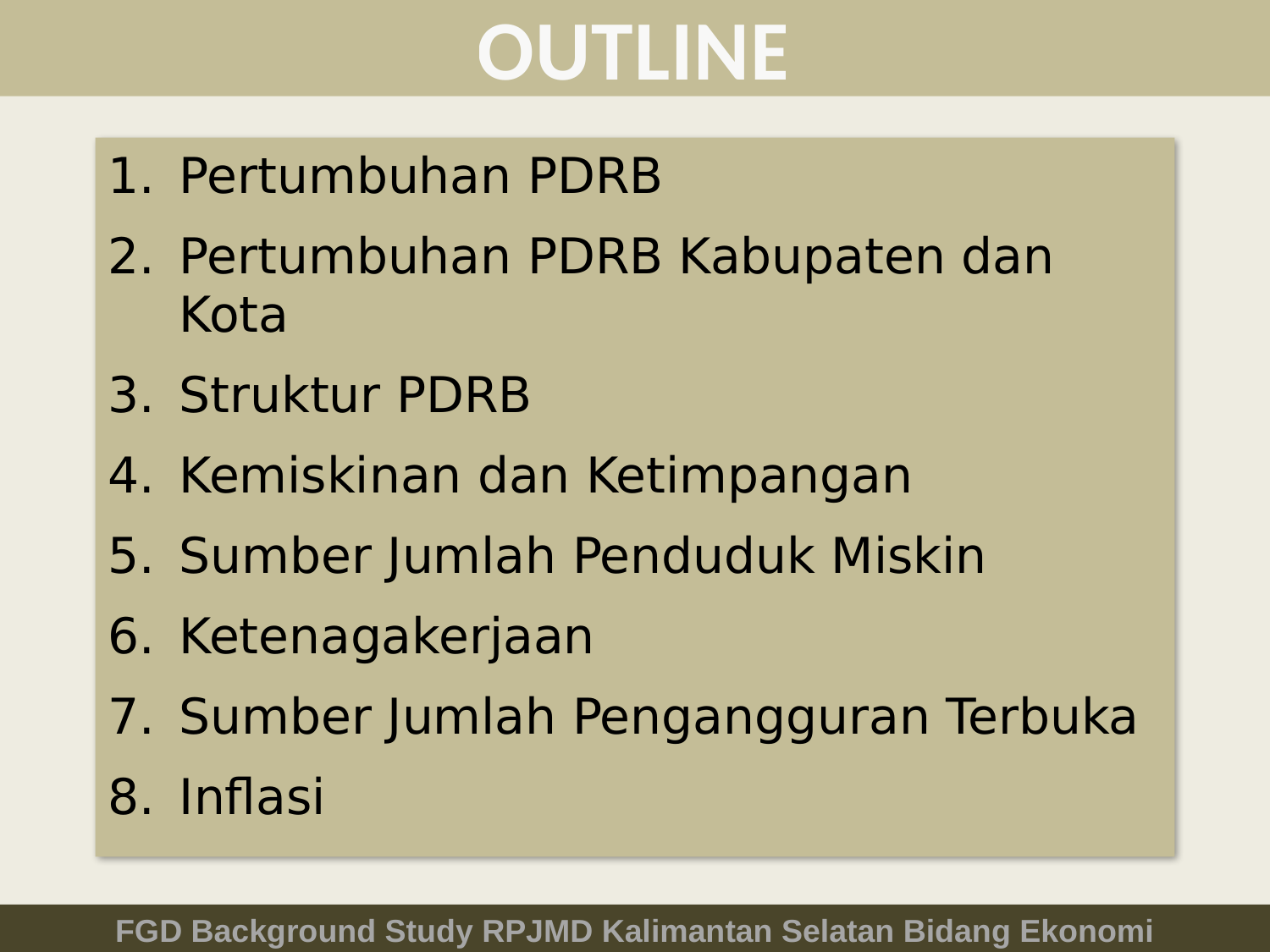

OUTLINE
Pertumbuhan PDRB
Pertumbuhan PDRB Kabupaten dan Kota
Struktur PDRB
Kemiskinan dan Ketimpangan
Sumber Jumlah Penduduk Miskin
Ketenagakerjaan
Sumber Jumlah Pengangguran Terbuka
Inflasi

FGD Background Study RPJMD Kalimantan Selatan Bidang Ekonomi